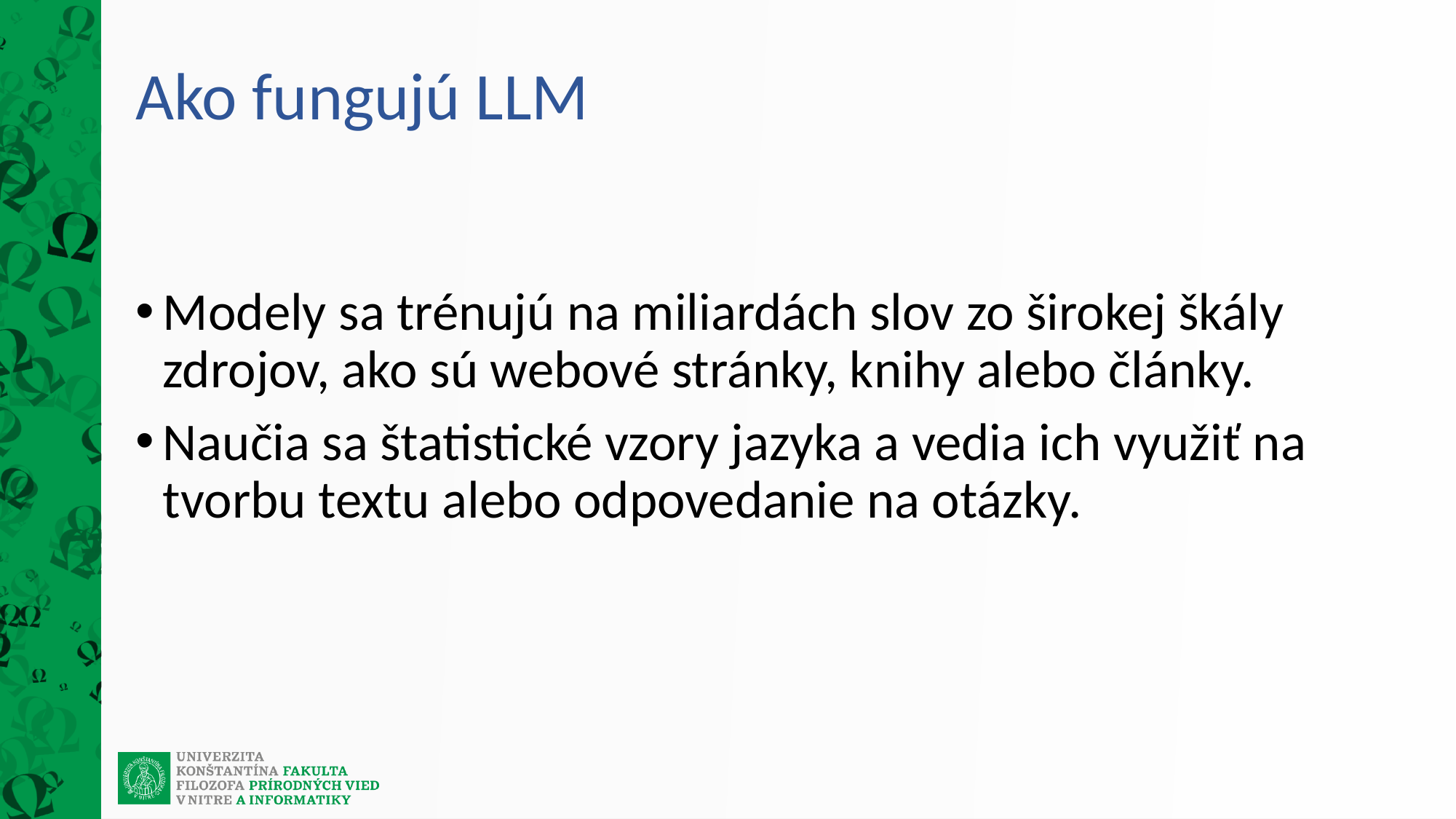

# Ako fungujú LLM

Modely sa trénujú na miliardách slov zo širokej škály zdrojov, ako sú webové stránky, knihy alebo články.
Naučia sa štatistické vzory jazyka a vedia ich využiť na tvorbu textu alebo odpovedanie na otázky.